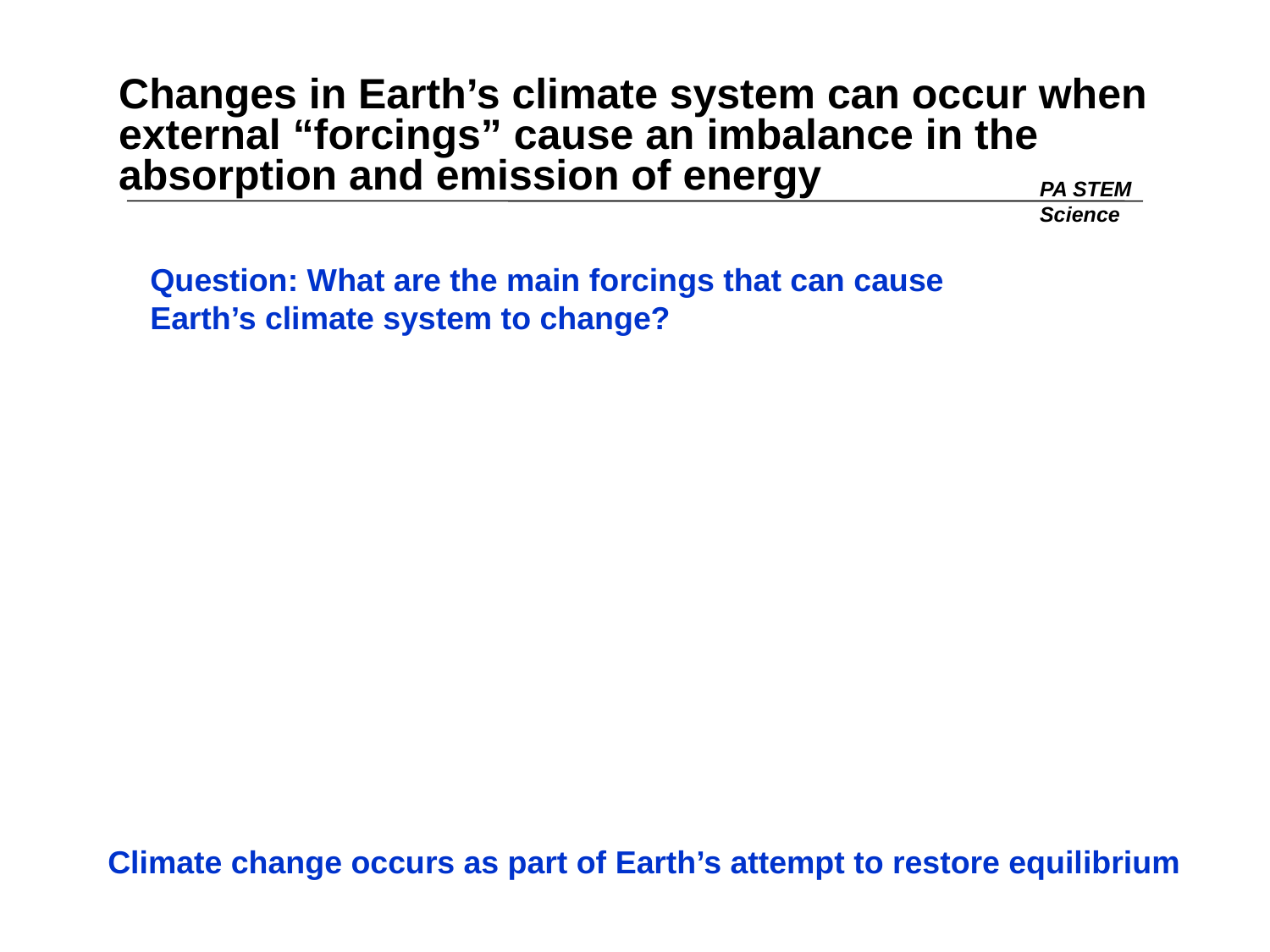

# Changes in Earth’s climate system can occur when external “forcings” cause an imbalance in the absorption and emission of energy
PA STEM
Science

Question: What are the main forcings that can cause Earth’s climate system to change?

Climate change occurs as part of Earth’s attempt to restore equilibrium